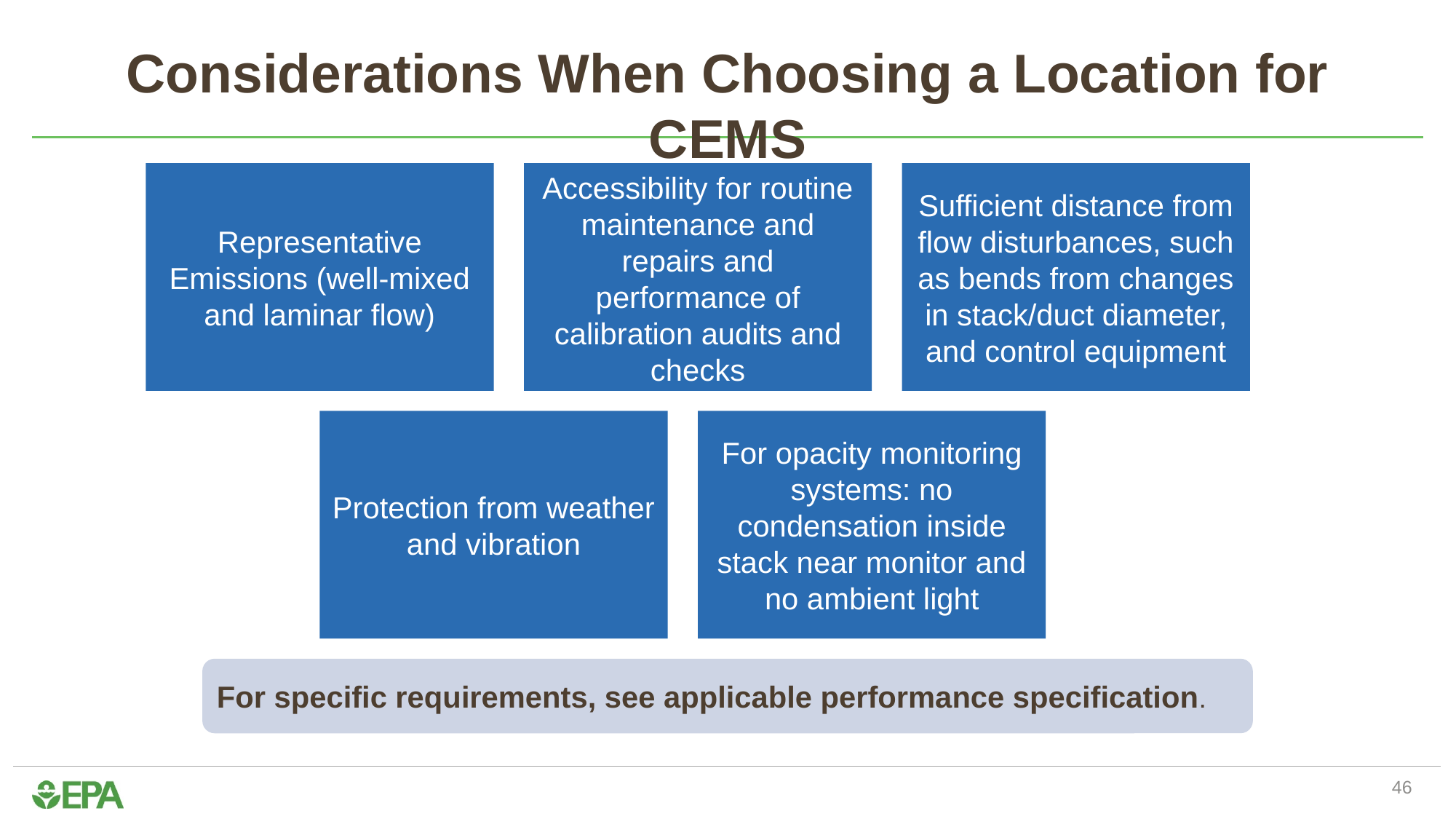

# Considerations When Choosing a Location for CEMS
Representative Emissions (well-mixed and laminar flow)
Accessibility for routine maintenance and repairs and performance of calibration audits and checks
Sufficient distance from flow disturbances, such as bends from changes in stack/duct diameter, and control equipment
Protection from weather and vibration
For opacity monitoring systems: no condensation inside stack near monitor and no ambient light
For specific requirements, see applicable performance specification.
46